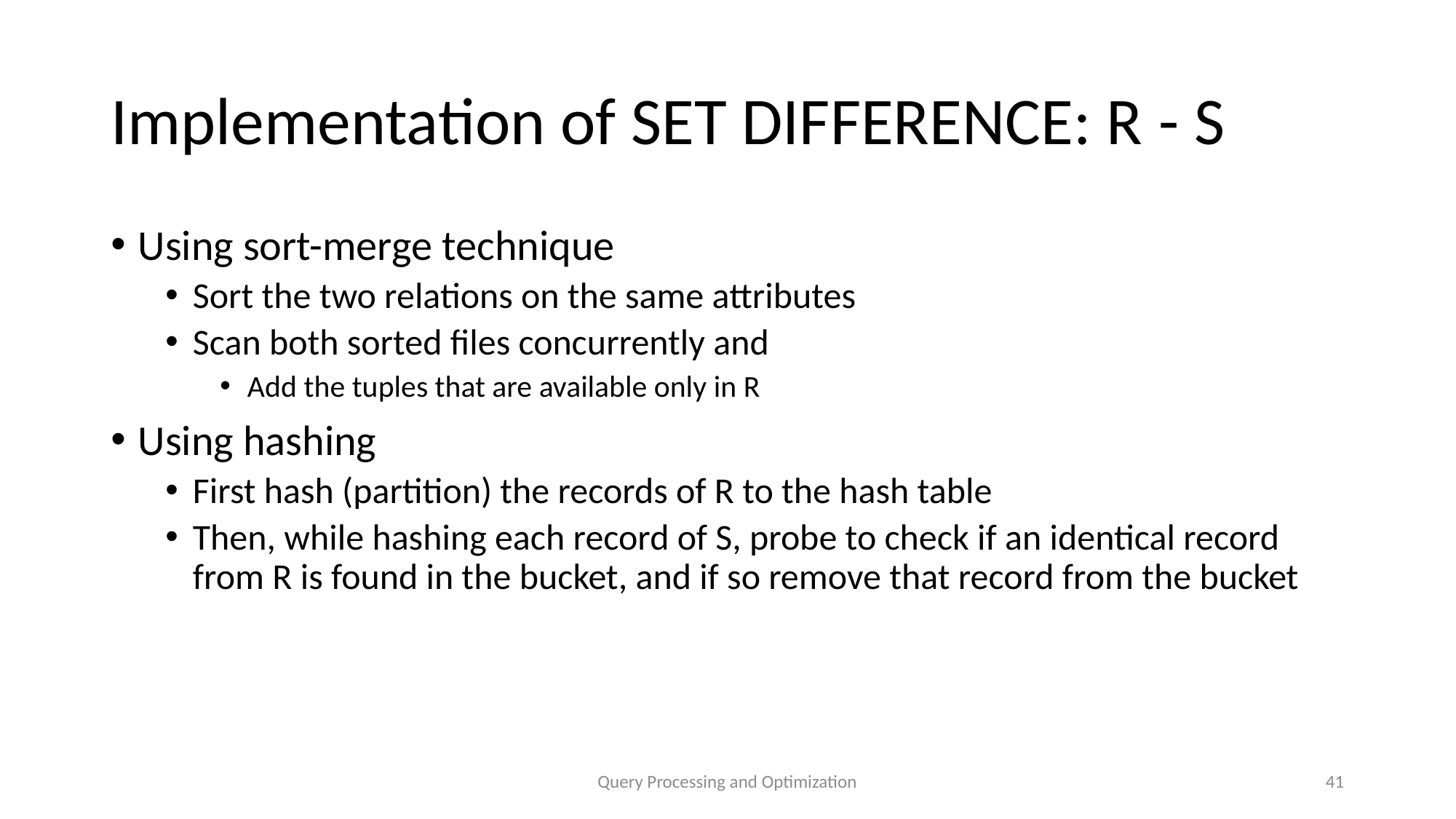

# Implementation of SET DIFFERENCE: R - S
Using sort-merge technique
Sort the two relations on the same attributes
Scan both sorted files concurrently and
Add the tuples that are available only in R
Using hashing
First hash (partition) the records of R to the hash table
Then, while hashing each record of S, probe to check if an identical record from R is found in the bucket, and if so remove that record from the bucket

Query Processing and Optimization
41